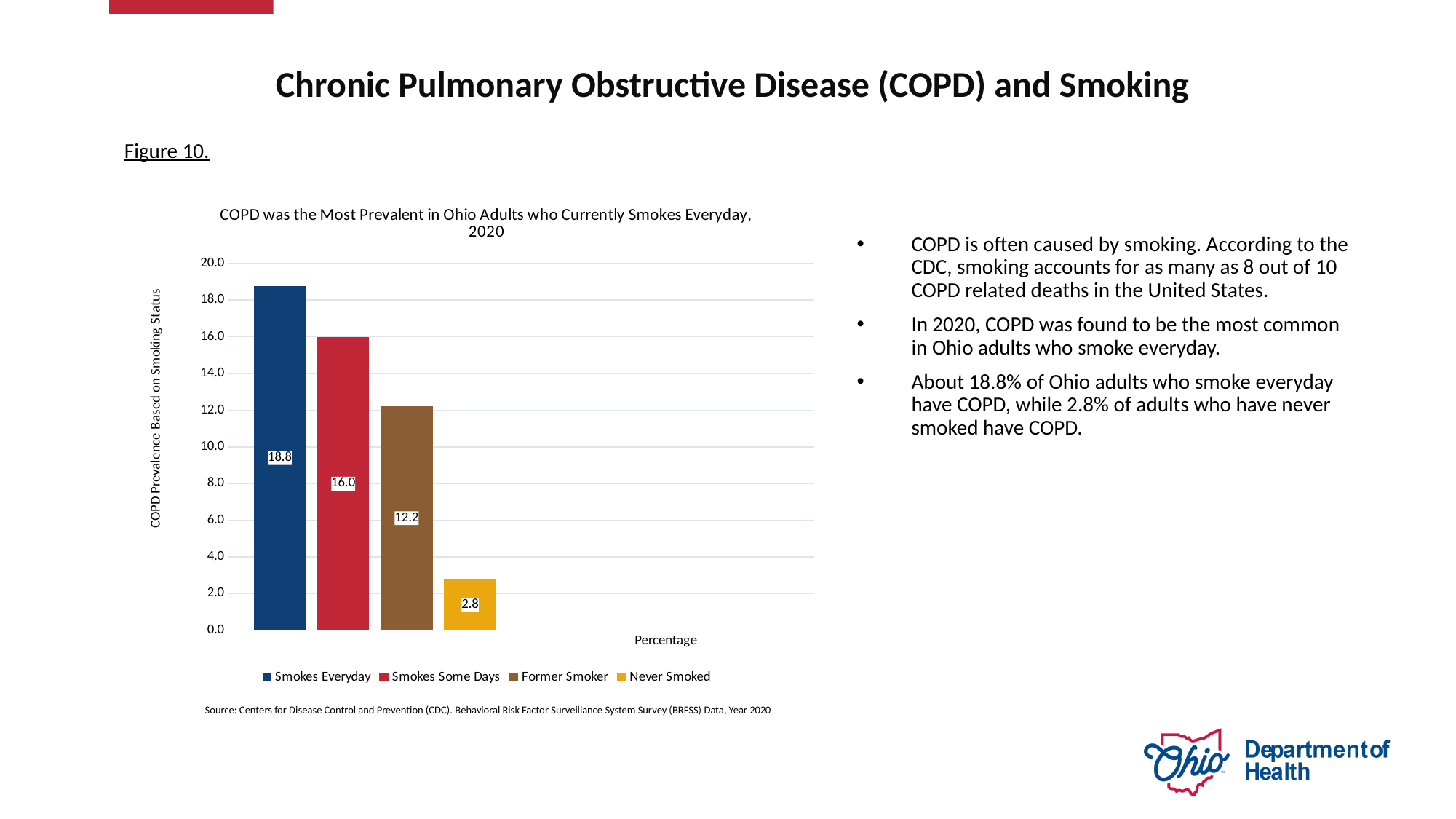

# Chronic Pulmonary Obstructive Disease (COPD) and Smoking
Figure 10.

[unsupported chart]

COPD is often caused by smoking. According to the CDC, smoking accounts for as many as 8 out of 10 COPD related deaths in the United States.
In 2020, COPD was found to be the most common in Ohio adults who smoke everyday.
About 18.8% of Ohio adults who smoke everyday have COPD, while 2.8% of adults who have never smoked have COPD.
Source: Centers for Disease Control and Prevention (CDC). Behavioral Risk Factor Surveillance System Survey (BRFSS) Data, Year 2020